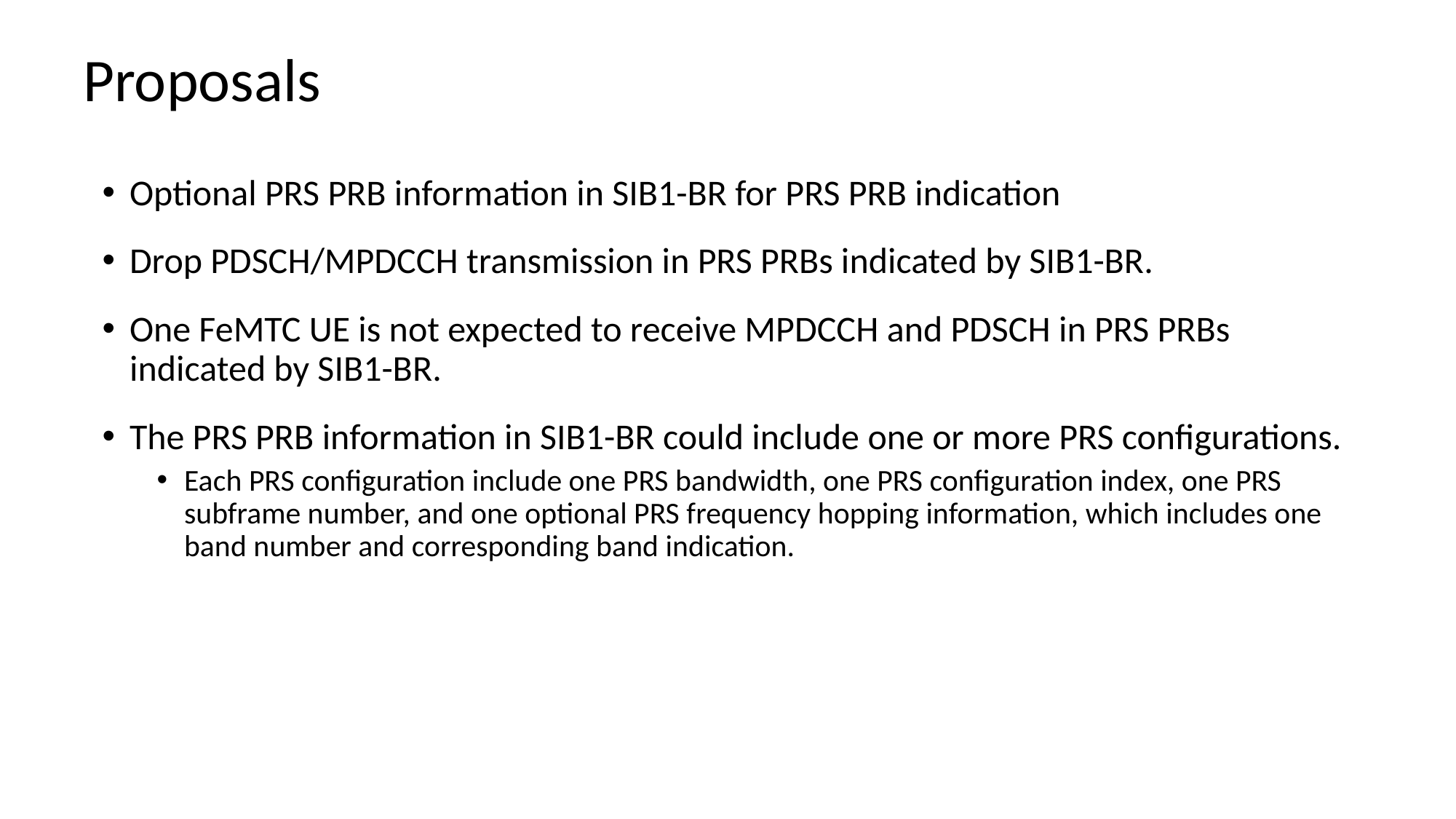

# Proposals
Optional PRS PRB information in SIB1-BR for PRS PRB indication
Drop PDSCH/MPDCCH transmission in PRS PRBs indicated by SIB1-BR.
One FeMTC UE is not expected to receive MPDCCH and PDSCH in PRS PRBs indicated by SIB1-BR.
The PRS PRB information in SIB1-BR could include one or more PRS configurations.
Each PRS configuration include one PRS bandwidth, one PRS configuration index, one PRS subframe number, and one optional PRS frequency hopping information, which includes one band number and corresponding band indication.